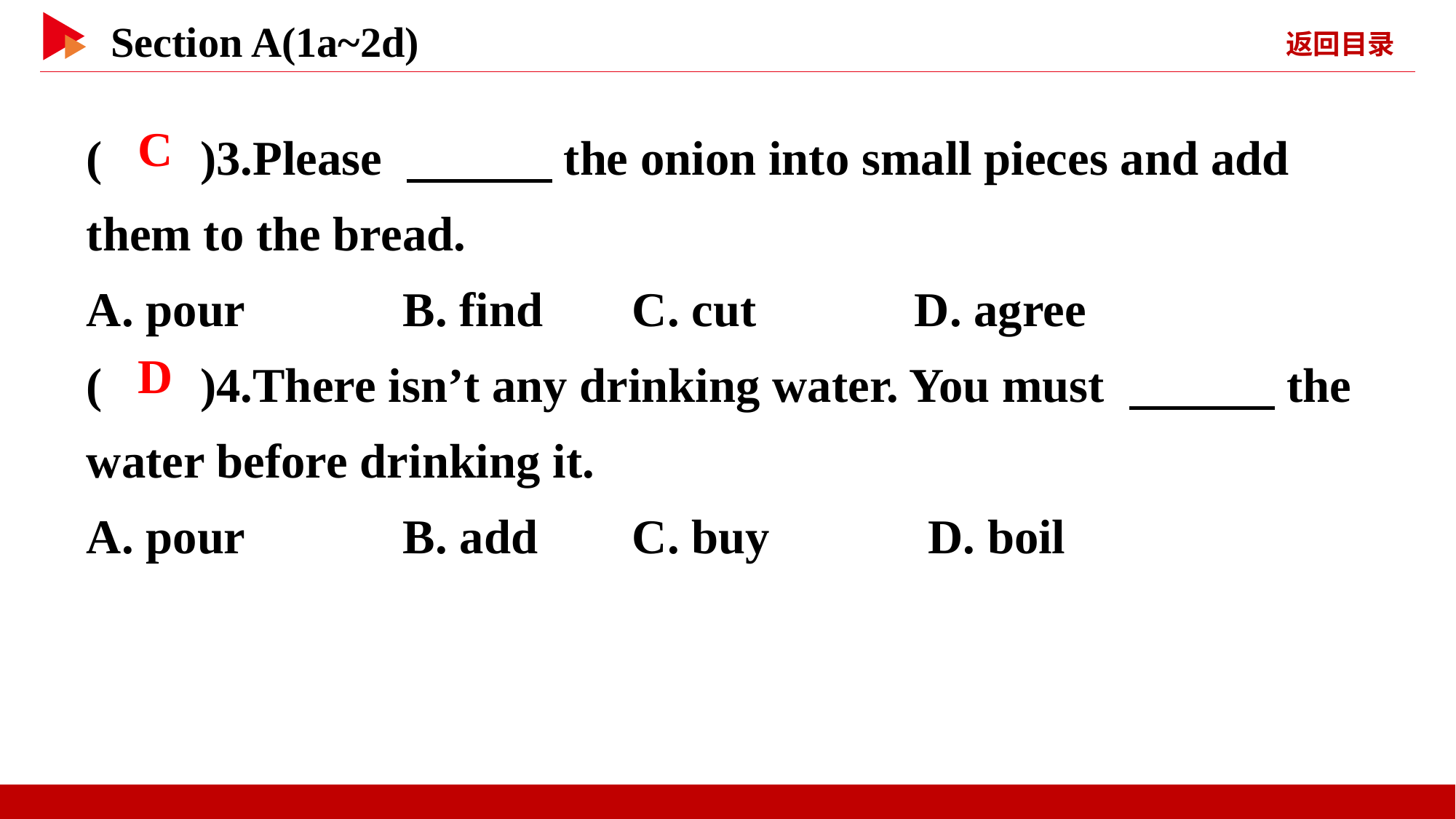

(        )3.Please 　　　the onion into small pieces and add them to the bread.
A. pour             B. find	C. cut             D. agree
(        )4.There isn’t any drinking water. You must 　　　the water before drinking it.
A. pour             B. add	C. buy             D. boil
   C
   D